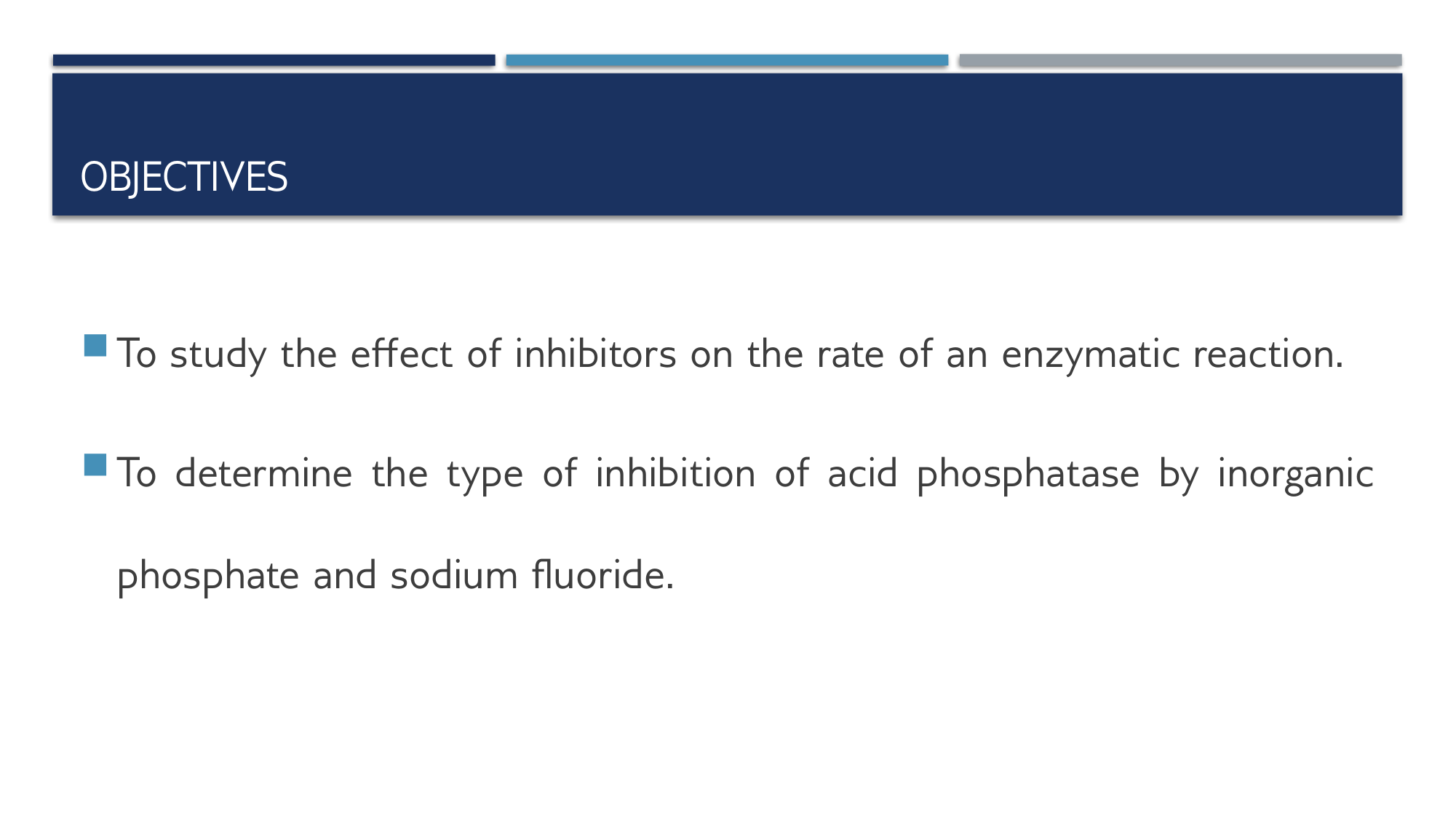

# Objectives
To study the effect of inhibitors on the rate of an enzymatic reaction.
To determine the type of inhibition of acid phosphatase by inorganic phosphate and sodium fluoride.